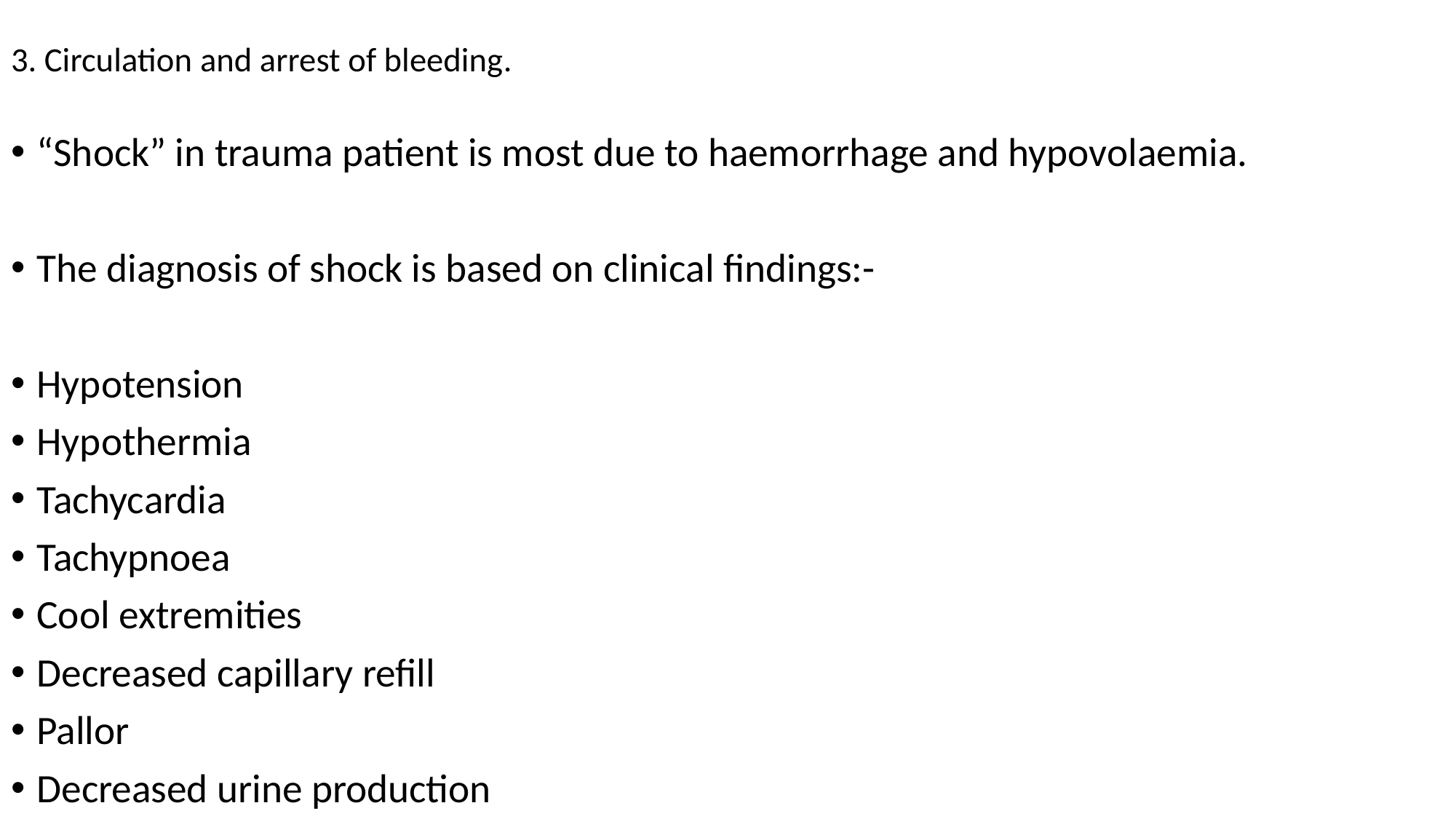

# 3. Circulation and arrest of bleeding.
“Shock” in trauma patient is most due to haemorrhage and hypovolaemia.

The diagnosis of shock is based on clinical findings:-

Hypotension
Hypothermia
Tachycardia
Tachypnoea
Cool extremities
Decreased capillary refill
Pallor
Decreased urine production